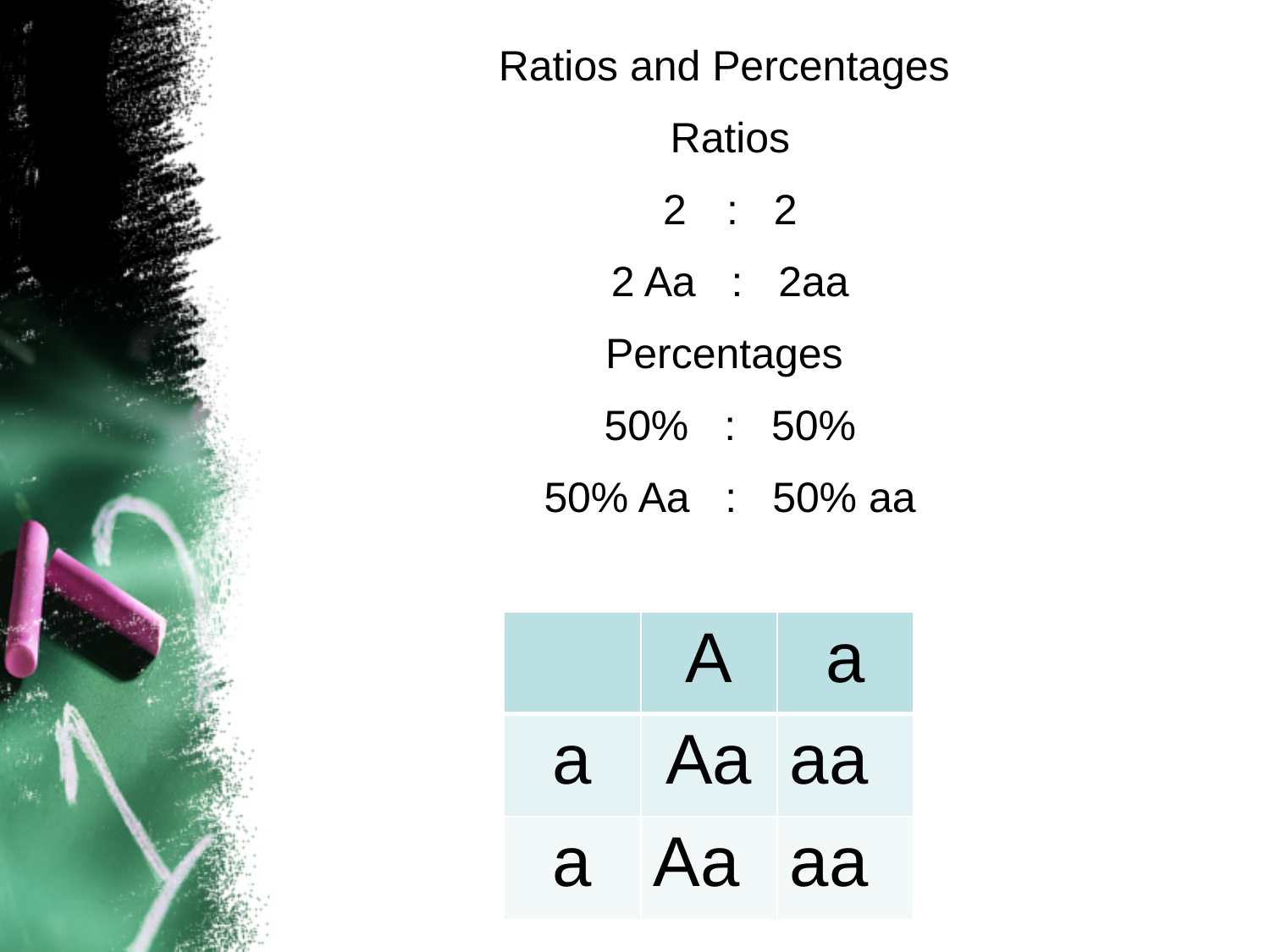

#
Ratios and Percentages
Ratios
:   2
2 Aa   :   2aa
Percentages
50%   :   50%
50% Aa   :   50% aa
|  | A | a |
| --- | --- | --- |
| a | Aa | aa |
| a | Aa | aa |